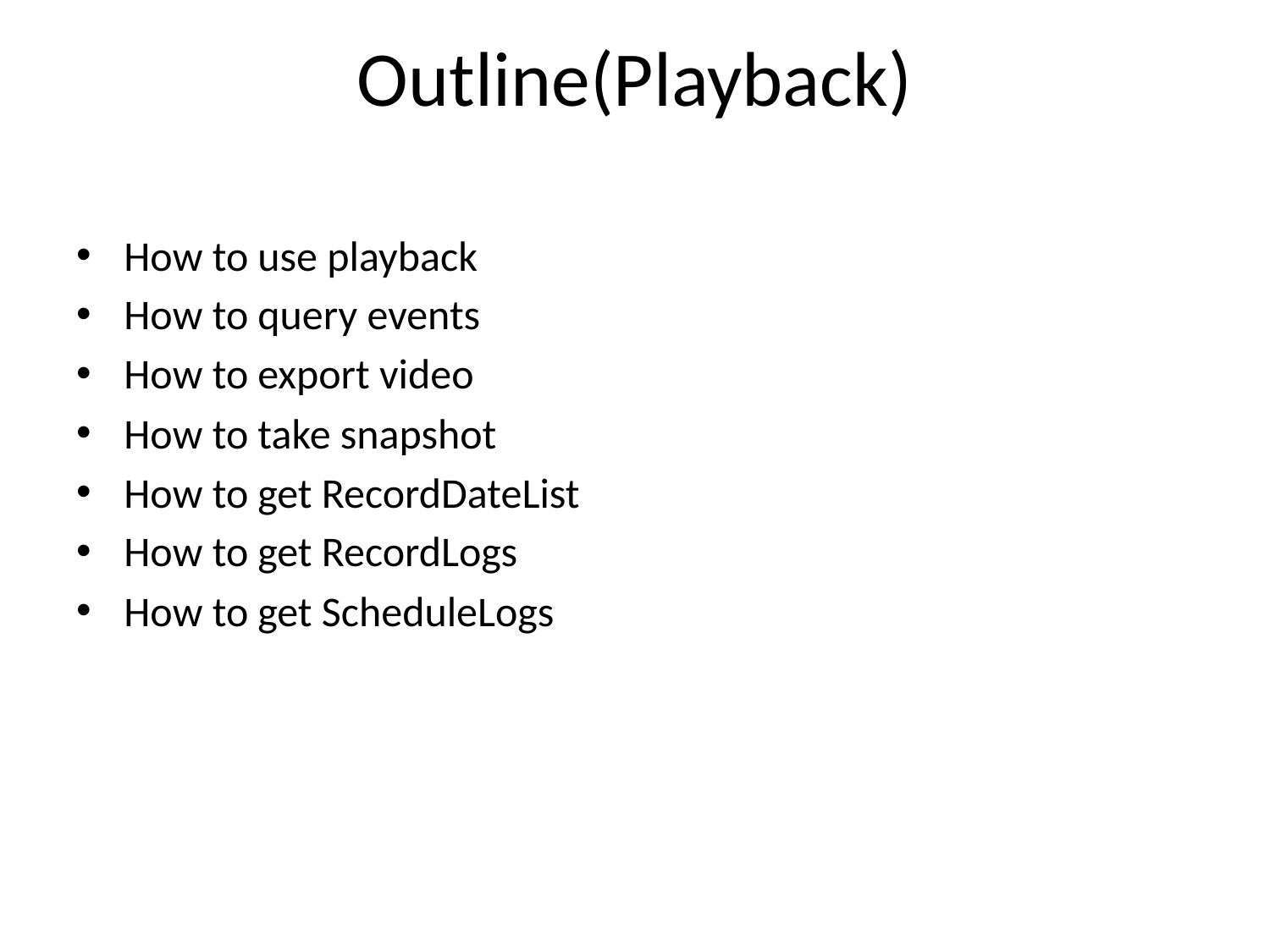

# Outline(Playback)
How to use playback
How to query events
How to export video
How to take snapshot
How to get RecordDateList
How to get RecordLogs
How to get ScheduleLogs